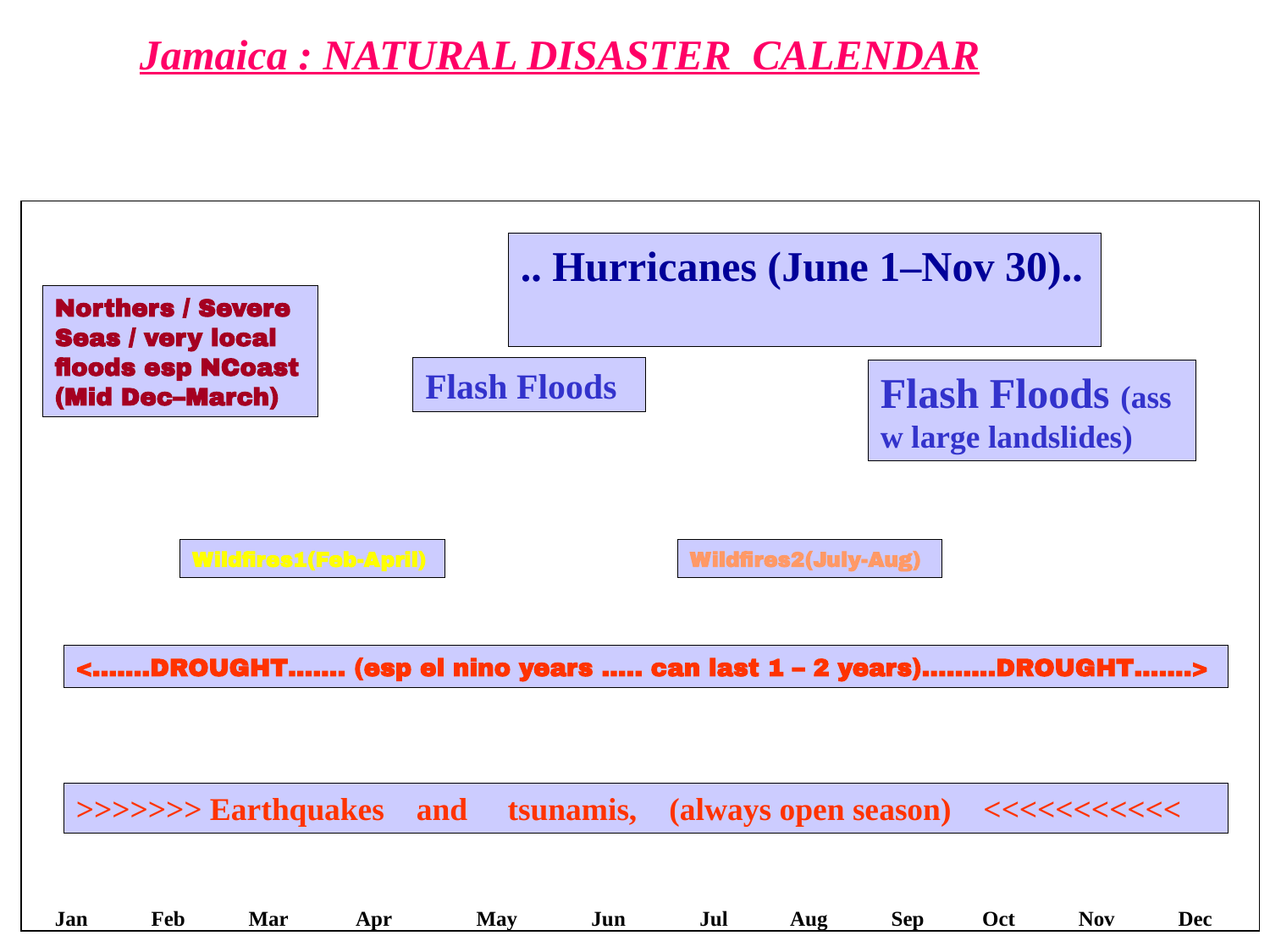

Jamaica : NATURAL DISASTER  CALENDAR

.. Hurricanes (June 1–Nov 30)..
Northers / Severe Seas / very local floods esp NCoast
(Mid Dec–March)
Flash Floods
Flash Floods (ass w large landslides)
Wildfires1(Feb-April)
Wildfires2(July-Aug)
<…….DROUGHT……. (esp el nino years ….. can last 1 – 2 years)………DROUGHT…….>
>>>>>>> Earthquakes    and     tsunamis,    (always open season)    <<<<<<<<<<<
Jan            Feb            Mar             Apr                May              Jun              Jul            Aug            Sep           Oct            Nov            Dec